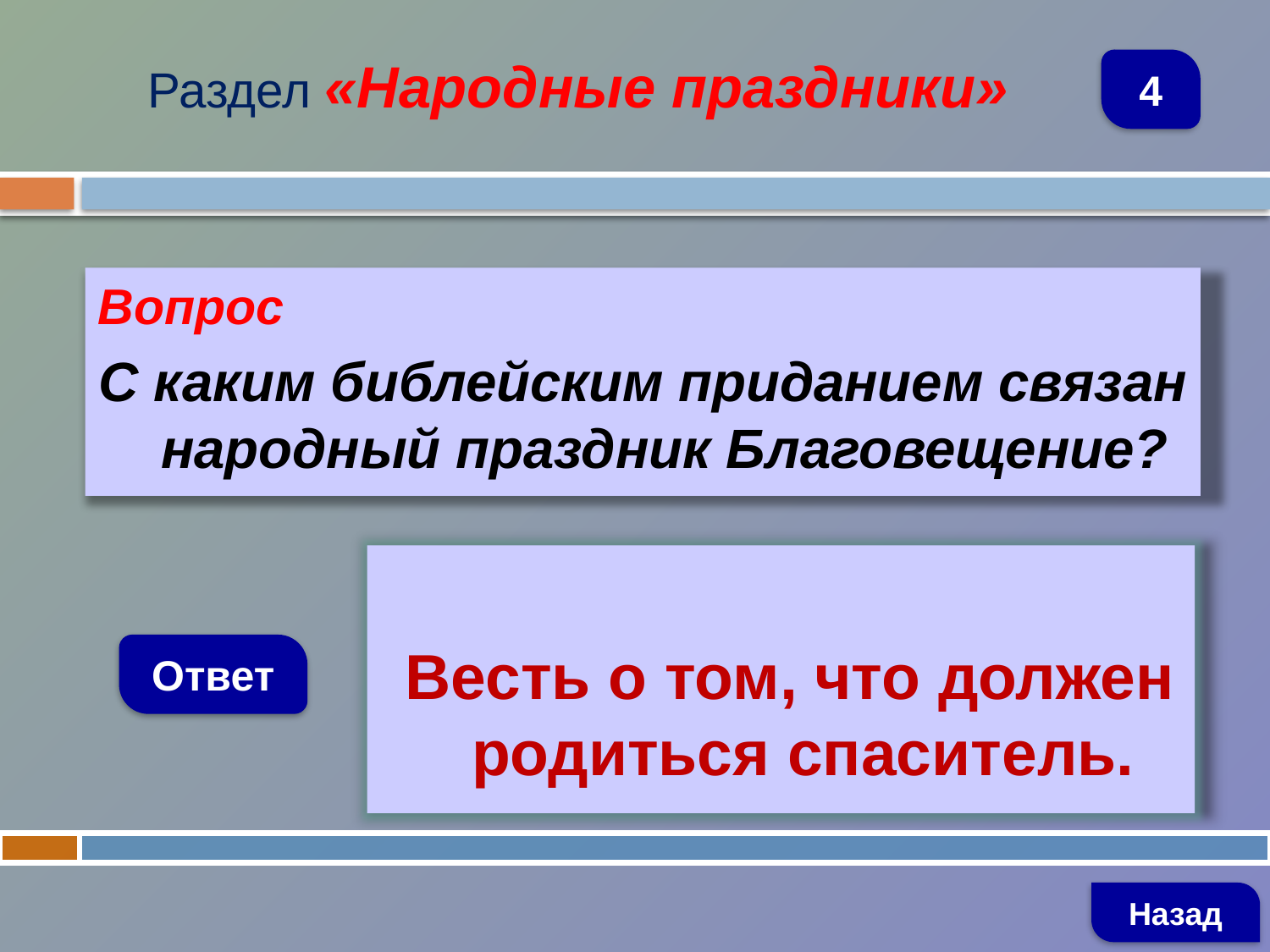

Раздел «Народные праздники»
4
Вопрос
С каким библейским приданием связан народный праздник Благовещение?

 Весть о том, что должен родиться спаситель.
Ответ

Назад